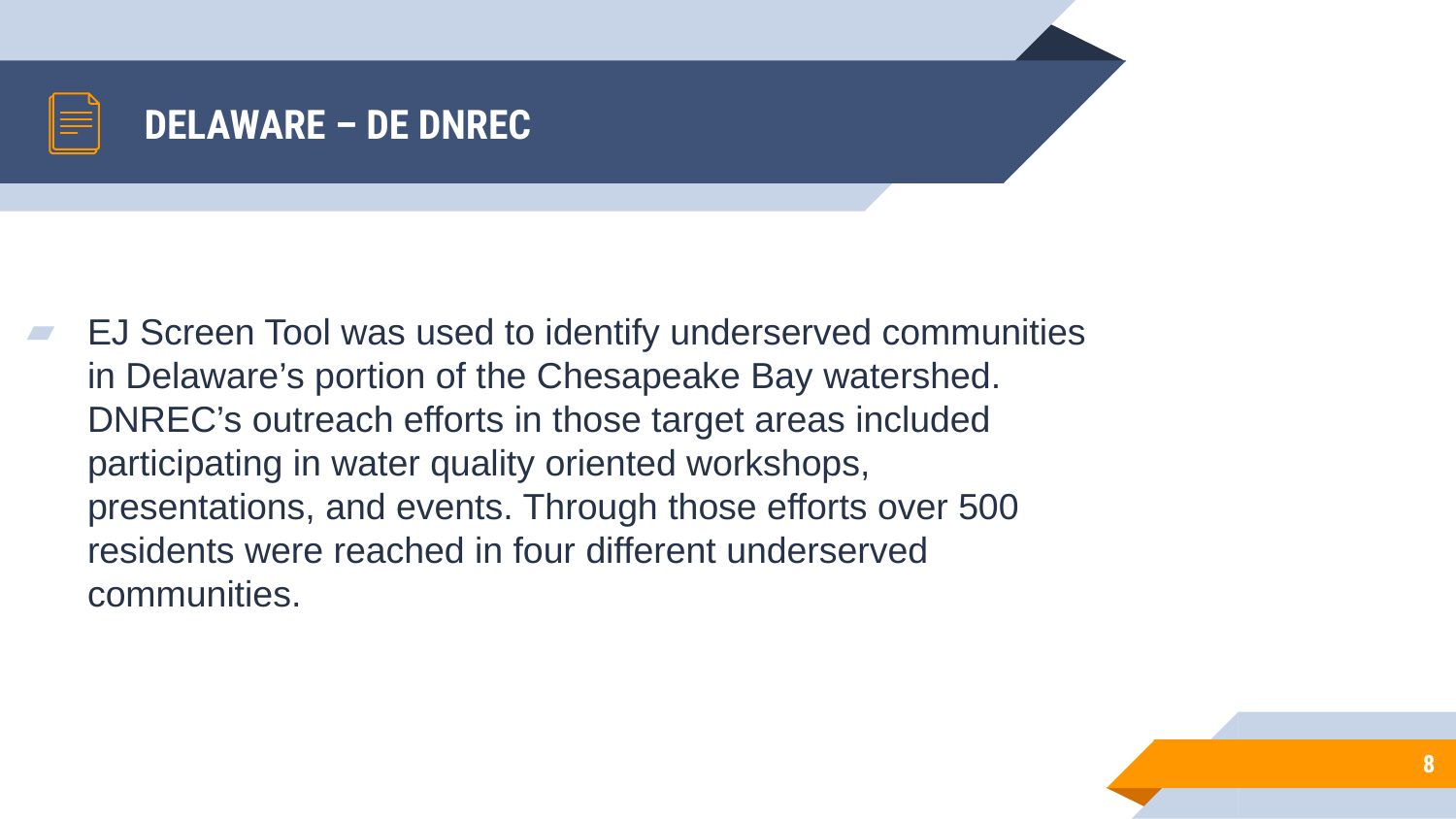

# DELAWARE – DE DNREC

EJ Screen Tool was used to identify underserved communities in Delaware’s portion of the Chesapeake Bay watershed. DNREC’s outreach efforts in those target areas included participating in water quality oriented workshops, presentations, and events. Through those efforts over 500 residents were reached in four different underserved communities.
8